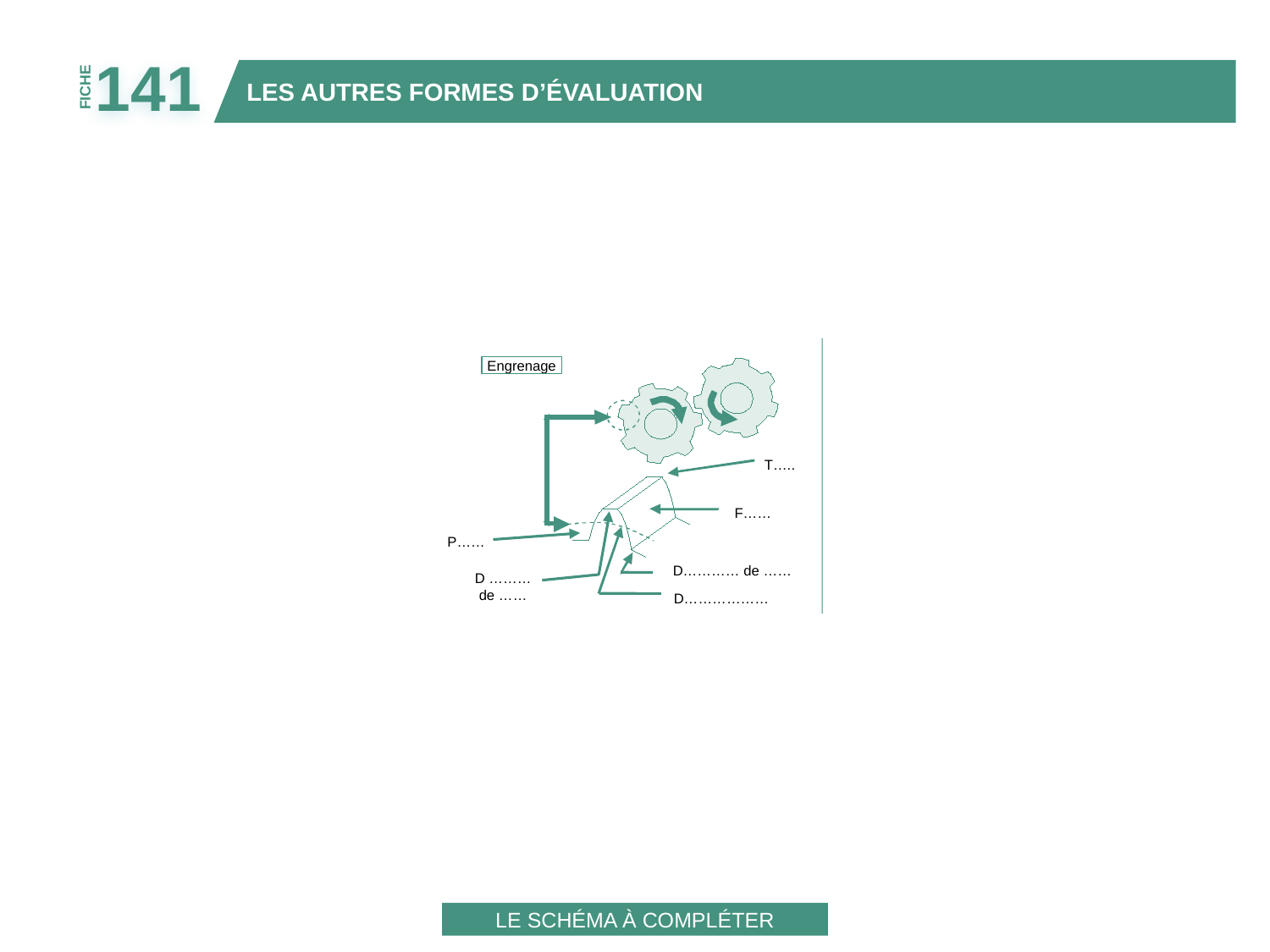

141

LES AUTRES FORMES D’ÉVALUATION
FICHE

Engrenage

T…..

F……

P……

D………… de ……
D ………
de ……

D………………

LE SCHÉMA À COMPLÉTER